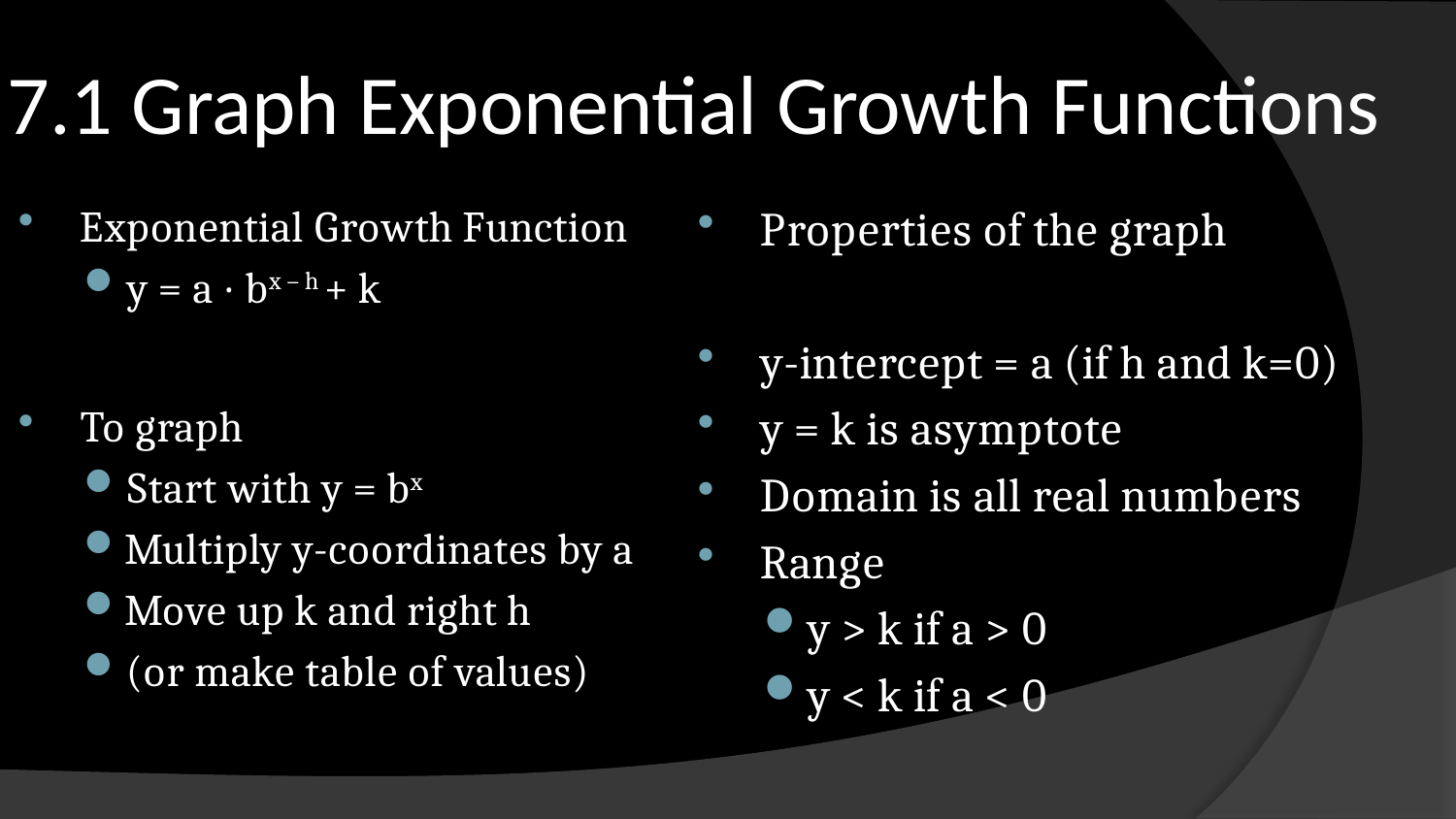

# 7.1 Graph Exponential Growth Functions
Exponential Growth Function
y = a · bx – h + k

To graph
Start with y = bx
Multiply y-coordinates by a
Move up k and right h
(or make table of values)
Properties of the graph

y-intercept = a (if h and k=0)
y = k is asymptote
Domain is all real numbers
Range
y > k if a > 0
y < k if a < 0